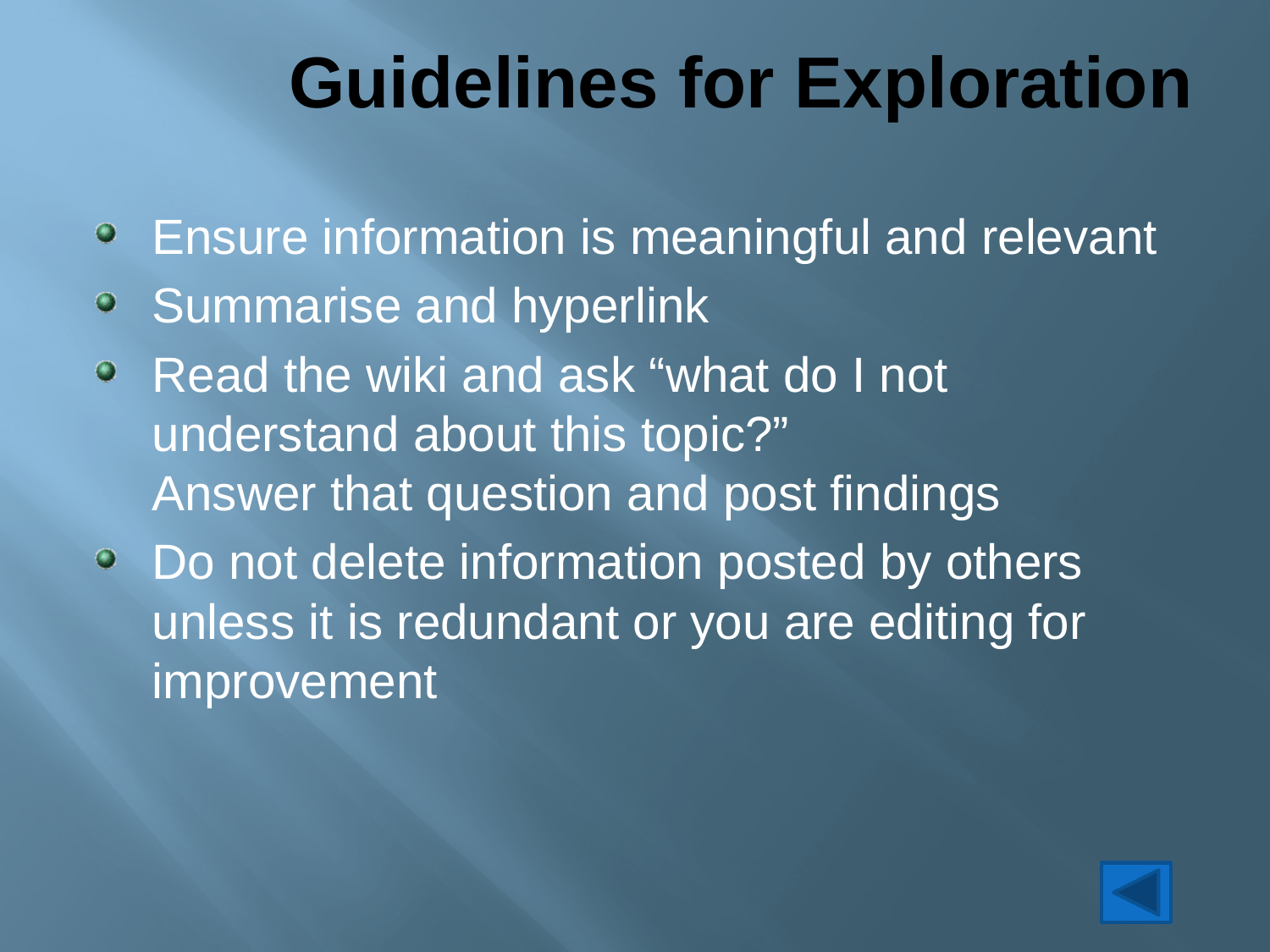

# Guidelines for Exploration
Ensure information is meaningful and relevant
Summarise and hyperlink
Read the wiki and ask “what do I not understand about this topic?”
Answer that question and post findings
Do not delete information posted by others unless it is redundant or you are editing for improvement